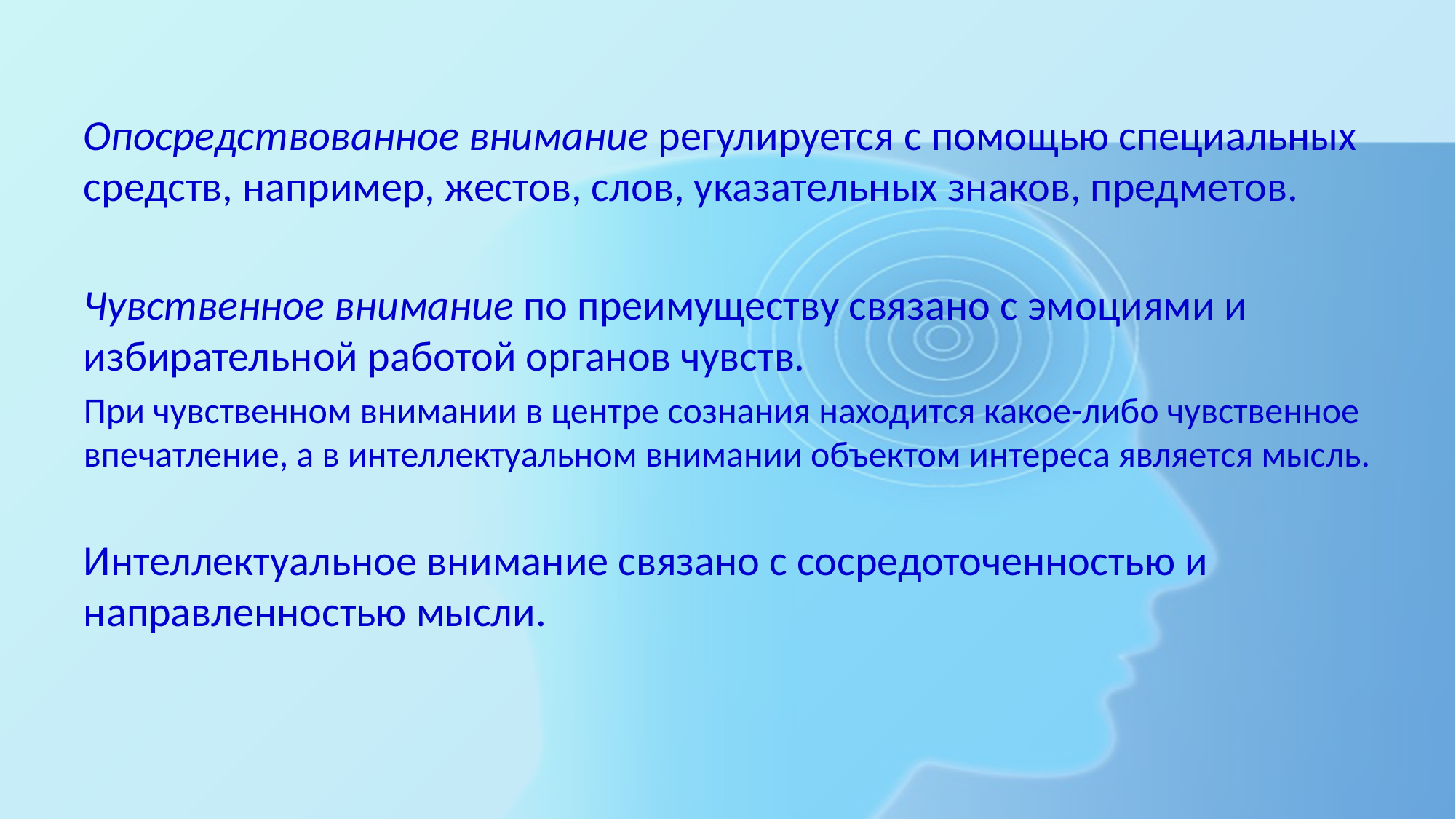

Опосредствованное внимание регулируется с помощью специальных средств, например, жестов, слов, указательных знаков, предметов.

Чувственное внимание по преимуществу связано с эмоциями и избирательной работой органов чувств.
При чувственном внимании в центре сознания находится какое-либо чувственное впечатление, а в интеллектуальном внимании объектом интереса является мысль.
Интеллектуальное внимание связано с сосредоточенностью и направленностью мысли.